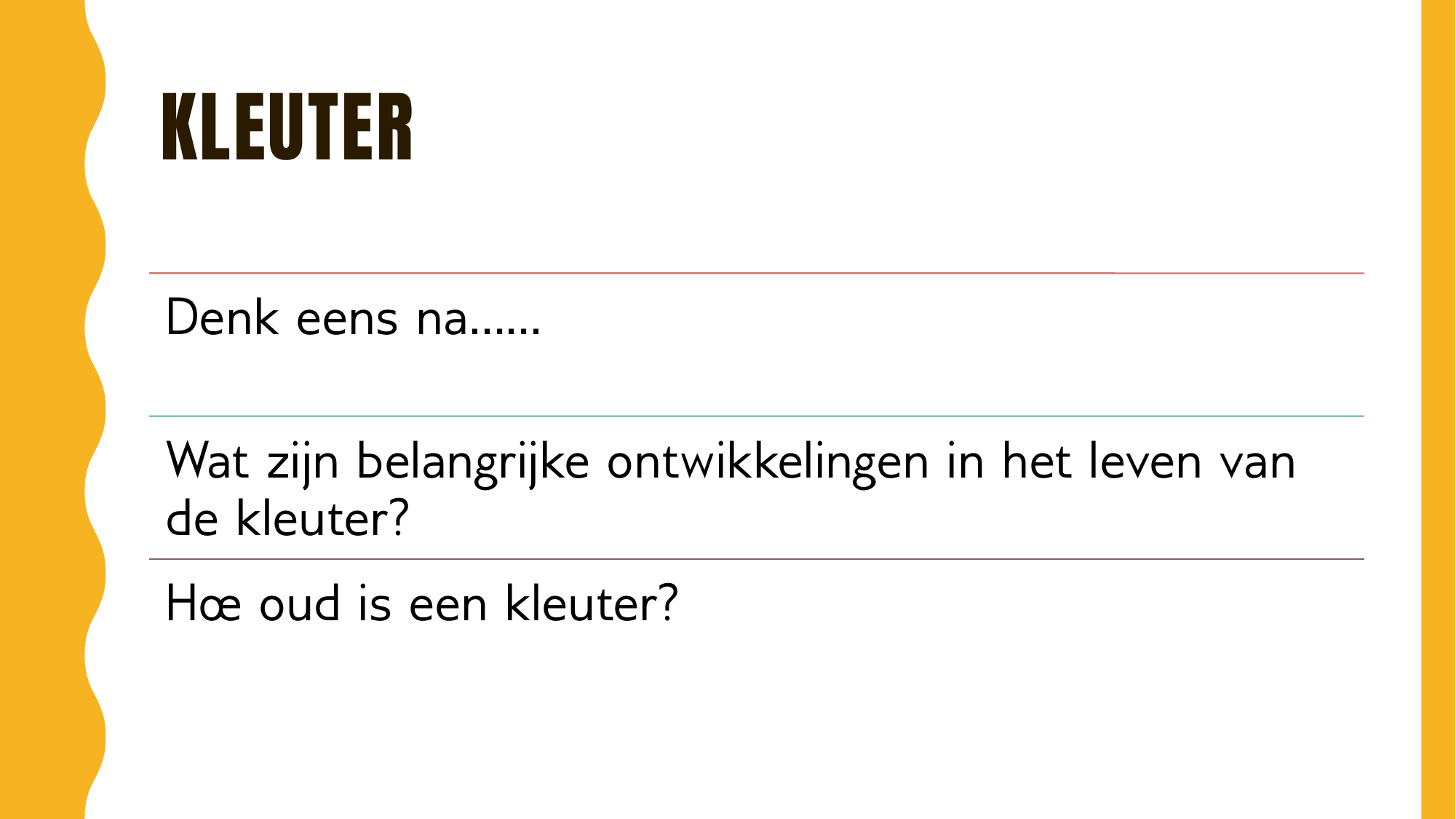

# Kleuter
Denk eens na……
Wat zijn belangrijke ontwikkelingen in het leven van de kleuter?
Hoe oud is een kleuter?